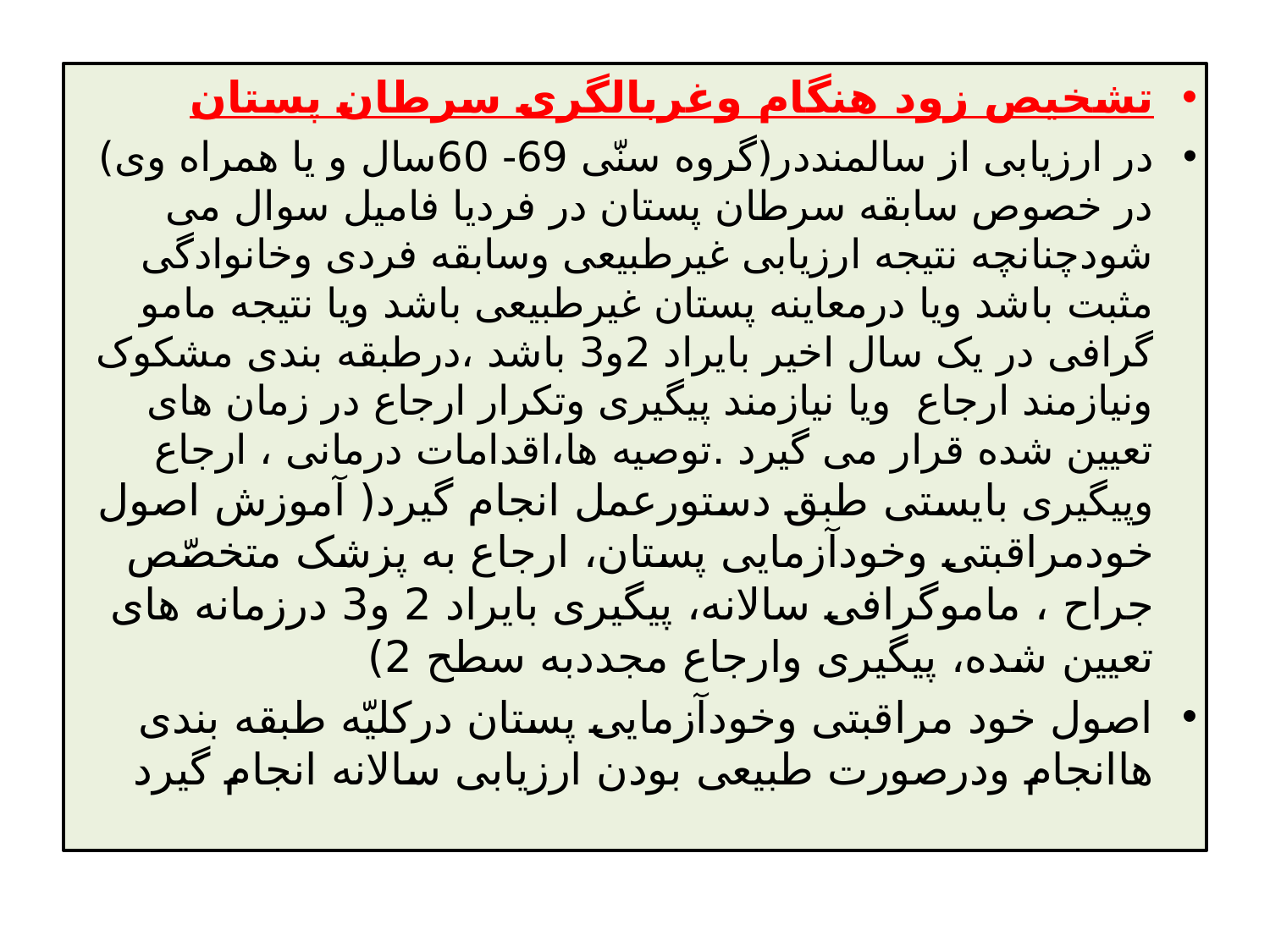

تشخیص زود هنگام وغربالگری سرطان پستان
در ارزیابی از سالمنددر(گروه سنّی 69- 60سال و یا همراه وی) در خصوص سابقه سرطان پستان در فردیا فامیل سوال می شودچنانچه نتیجه ارزیابی غیرطبیعی وسابقه فردی وخانوادگی مثبت باشد ویا درمعاینه پستان غیرطبیعی باشد ویا نتیجه مامو گرافی در یک سال اخیر بایراد 2و3 باشد ،درطبقه بندی مشکوک ونیازمند ارجاع  ویا نیازمند پیگیری وتکرار ارجاع در زمان های تعیین شده قرار می گیرد .توصیه ها،اقدامات درمانی ، ارجاع وپیگیری بایستی طبق دستورعمل انجام گیرد( آموزش اصول خودمراقبتی وخودآزمایی پستان، ارجاع به پزشک متخصّص جراح ، ماموگرافی سالانه، پیگیری بایراد 2 و3 درزمانه های تعیین شده، پیگیری وارجاع مجددبه سطح 2)
اصول خود مراقبتی وخودآزمایی پستان درکلیّه طبقه بندی هاانجام ودرصورت طبیعی بودن ارزیابی سالانه انجام گیرد